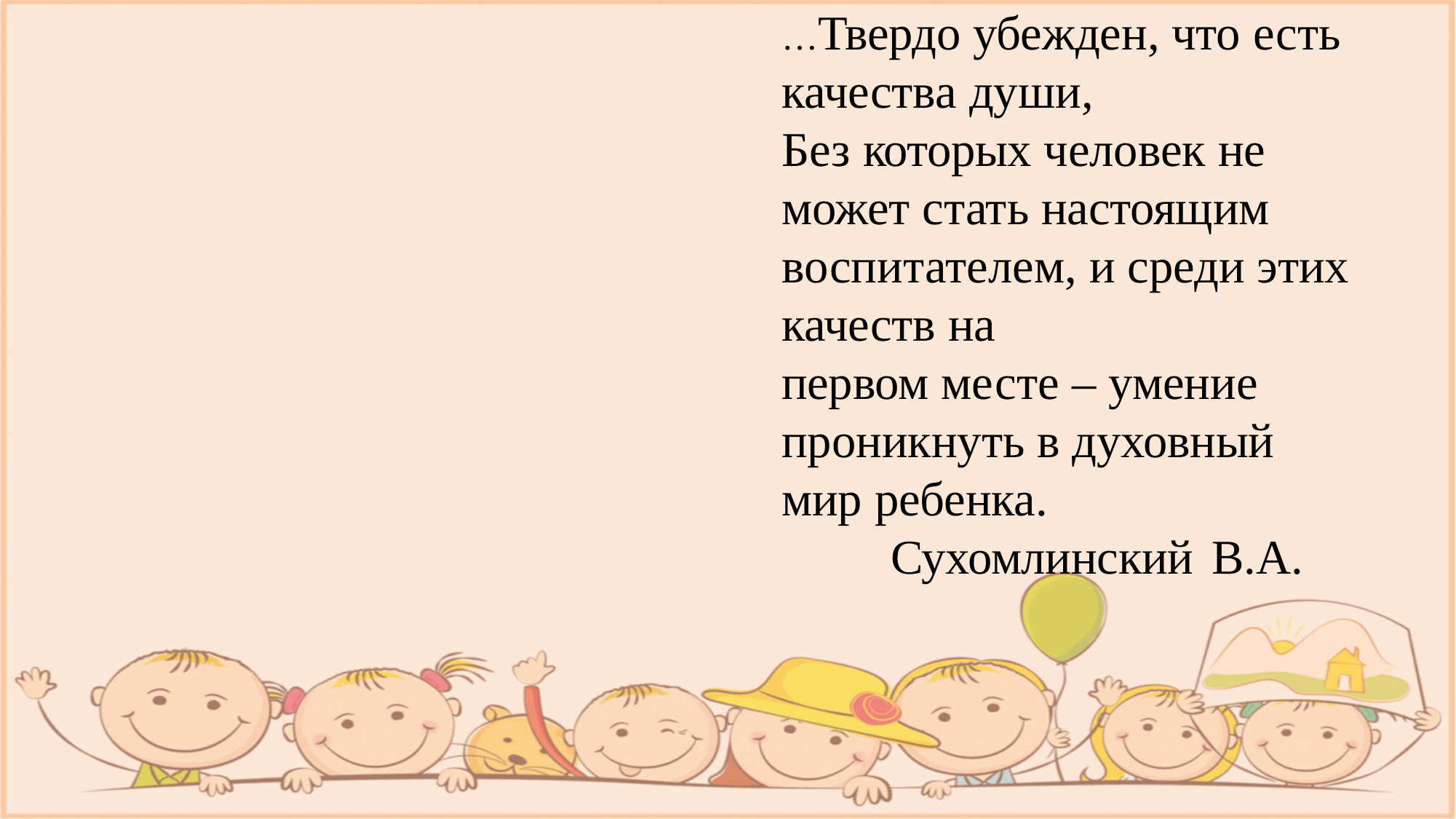

…Твердо убежден, что есть качества души,
Без которых человек не может стать настоящим
воспитателем, и среди этих качеств на
первом месте – умение проникнуть в духовный  мир ребенка.
Сухомлинский В.А.